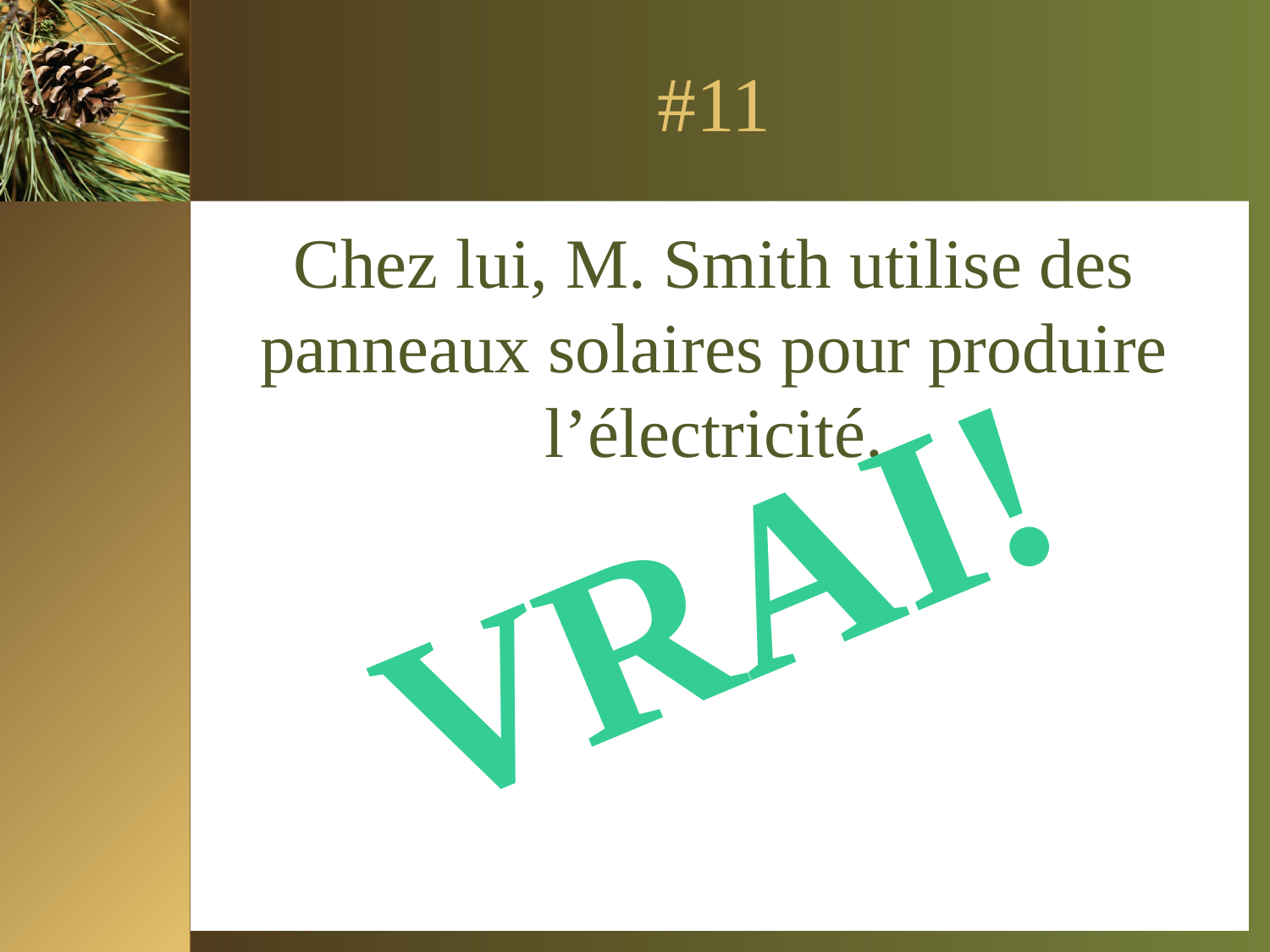

# #11
Chez lui, M. Smith utilise des panneaux solaires pour produire l’électricité.
VRAI!